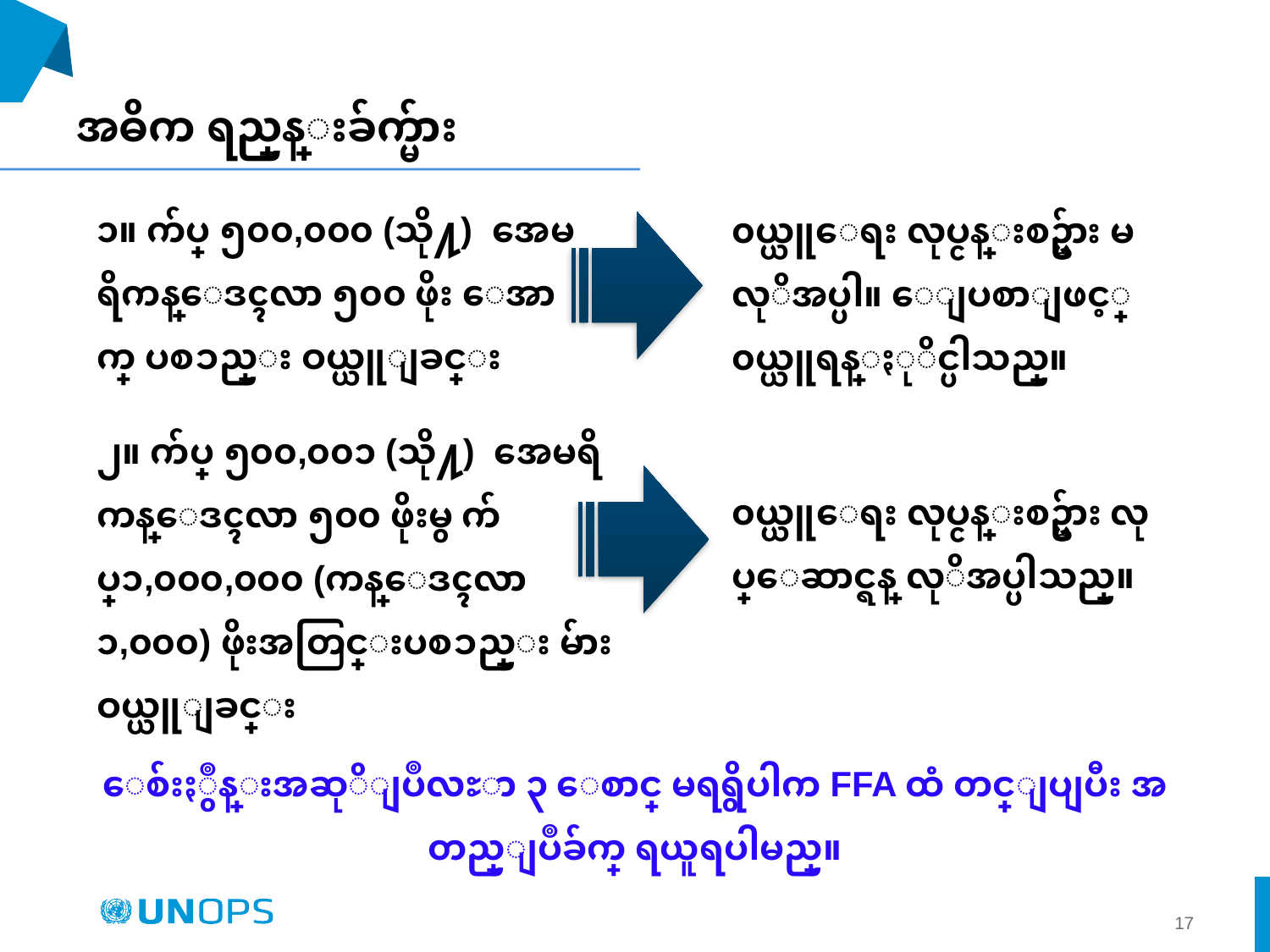

# အဓိက ရည္ညြန္းခ်က္မ်ား
၁။ က်ပ္ ၅၀၀,၀၀၀ (သို႔)  အေမရိကန္ေဒၚလာ ၅၀၀ ဖိုး ေအာက္ ပစၥည္း ဝယ္ယူျခင္း
၀ယ္ယူေရး လုပ္ငန္းစဥ္မ်ား မလုိအပ္ပါ။ ေျပစာျဖင့္ ၀ယ္ယူရန္ႏုိင္ပါသည္။

၂။ က်ပ္ ၅၀၀,၀၀၁ (သို႔)  အေမရိကန္ေဒၚလာ ၅၀၀ ဖိုးမွ က်ပ္၁,၀၀၀,၀၀၀ (ကန္ေဒၚလာ ၁,၀၀၀) ဖိုးအတြင္းပစၥည္း မ်ား ဝယ္ယူျခင္း
၀ယ္ယူေရး လုပ္ငန္းစဥ္မ်ား လုပ္ေဆာင္ရန္ လုိအပ္ပါသည္။

ေစ်းႏွဳန္းအဆုိျပဳလႊာ ၃ ေစာင္ မရရွိပါက FFA ထံ တင္ျပျပီး အတည္ျပဳခ်က္ ရယူရပါမည္။
17